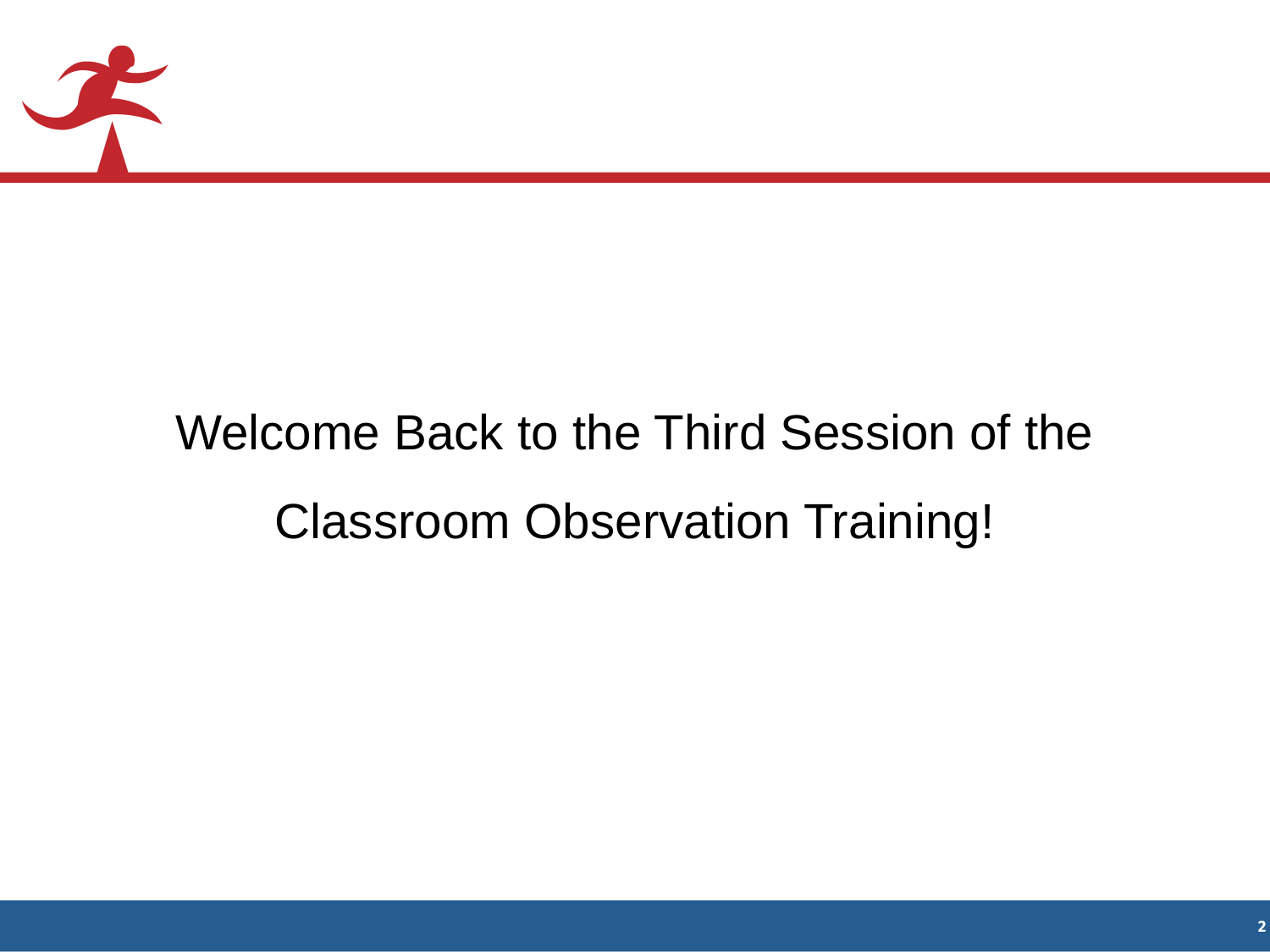

Welcome Back to the Third Session of the Classroom Observation Training!